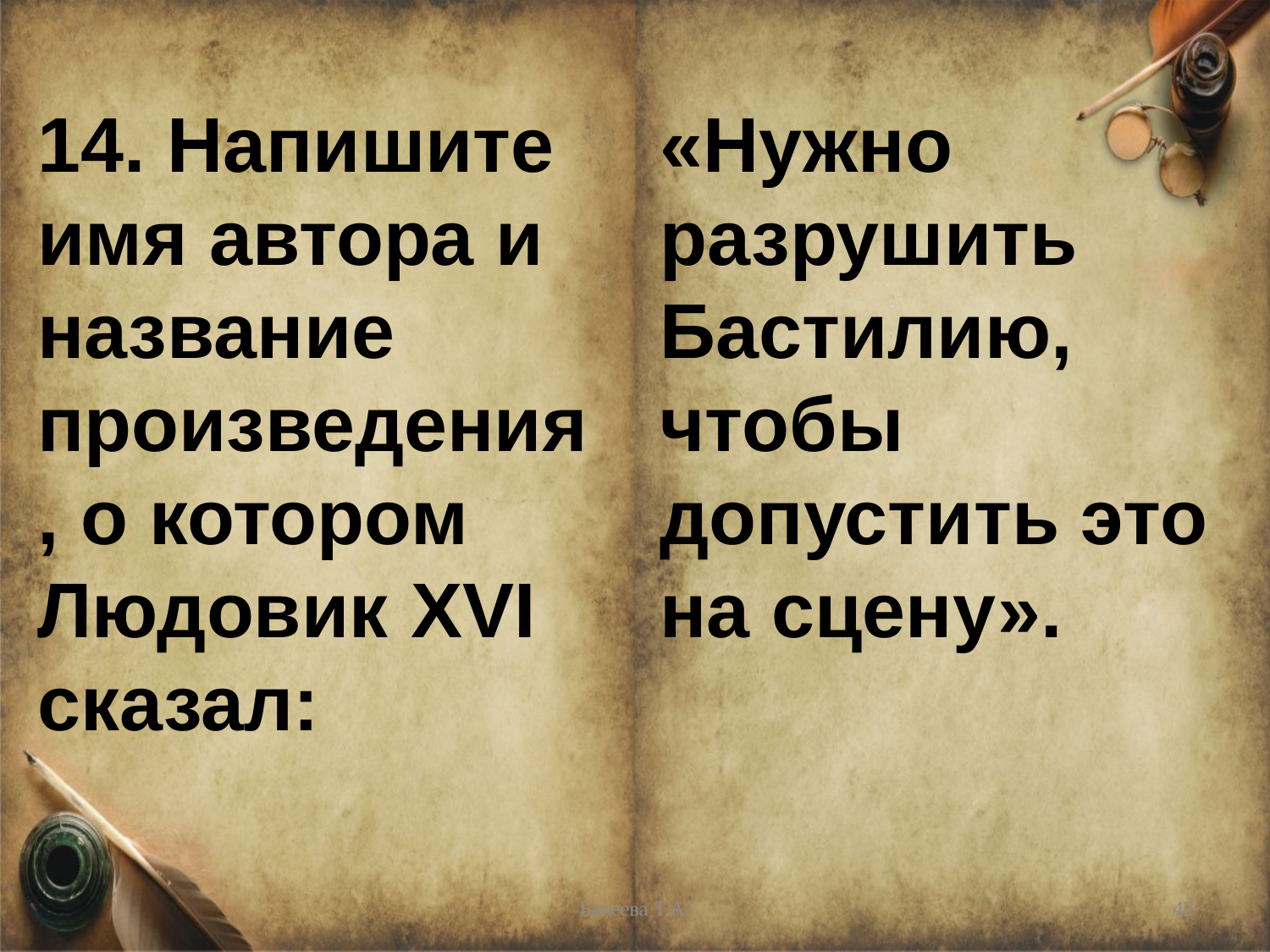

# 14. Напишите имя автора и название произведения, о котором Людовик XVI сказал: «Нужно разрушить Бастилию, чтобы допустить это на сцену».
Бакеева Т.А.
42